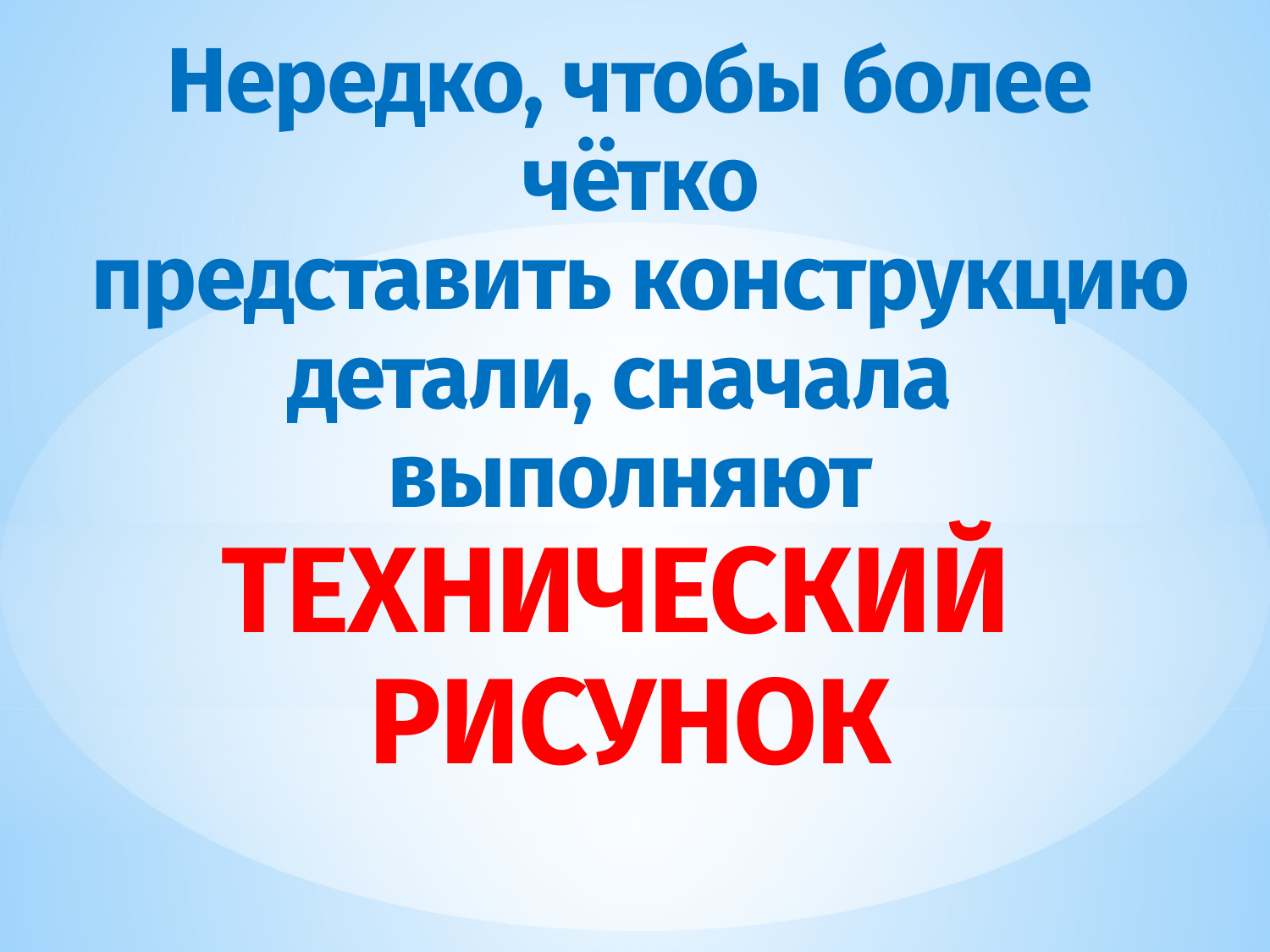

Нередко, чтобы более
 чётко
 представить конструкцию
детали, сначала
выполняют
ТЕХНИЧЕСКИЙ
РИСУНОК